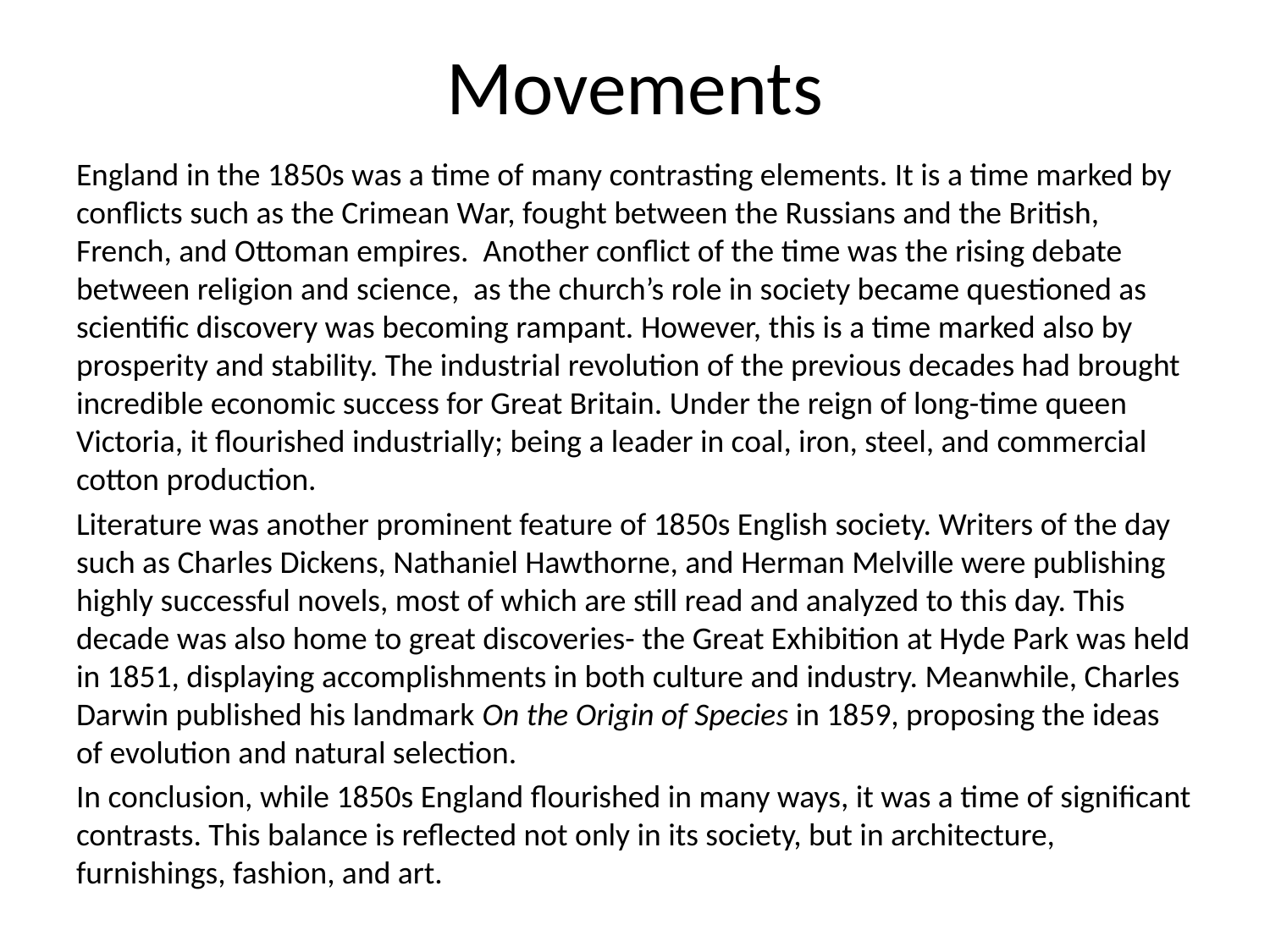

# Movements
England in the 1850s was a time of many contrasting elements. It is a time marked by conflicts such as the Crimean War, fought between the Russians and the British, French, and Ottoman empires.  Another conflict of the time was the rising debate between religion and science,  as the church’s role in society became questioned as scientific discovery was becoming rampant. However, this is a time marked also by prosperity and stability. The industrial revolution of the previous decades had brought incredible economic success for Great Britain. Under the reign of long-time queen Victoria, it flourished industrially; being a leader in coal, iron, steel, and commercial cotton production.
Literature was another prominent feature of 1850s English society. Writers of the day such as Charles Dickens, Nathaniel Hawthorne, and Herman Melville were publishing highly successful novels, most of which are still read and analyzed to this day. This decade was also home to great discoveries- the Great Exhibition at Hyde Park was held in 1851, displaying accomplishments in both culture and industry. Meanwhile, Charles Darwin published his landmark On the Origin of Species in 1859, proposing the ideas of evolution and natural selection.
In conclusion, while 1850s England flourished in many ways, it was a time of significant contrasts. This balance is reflected not only in its society, but in architecture, furnishings, fashion, and art.